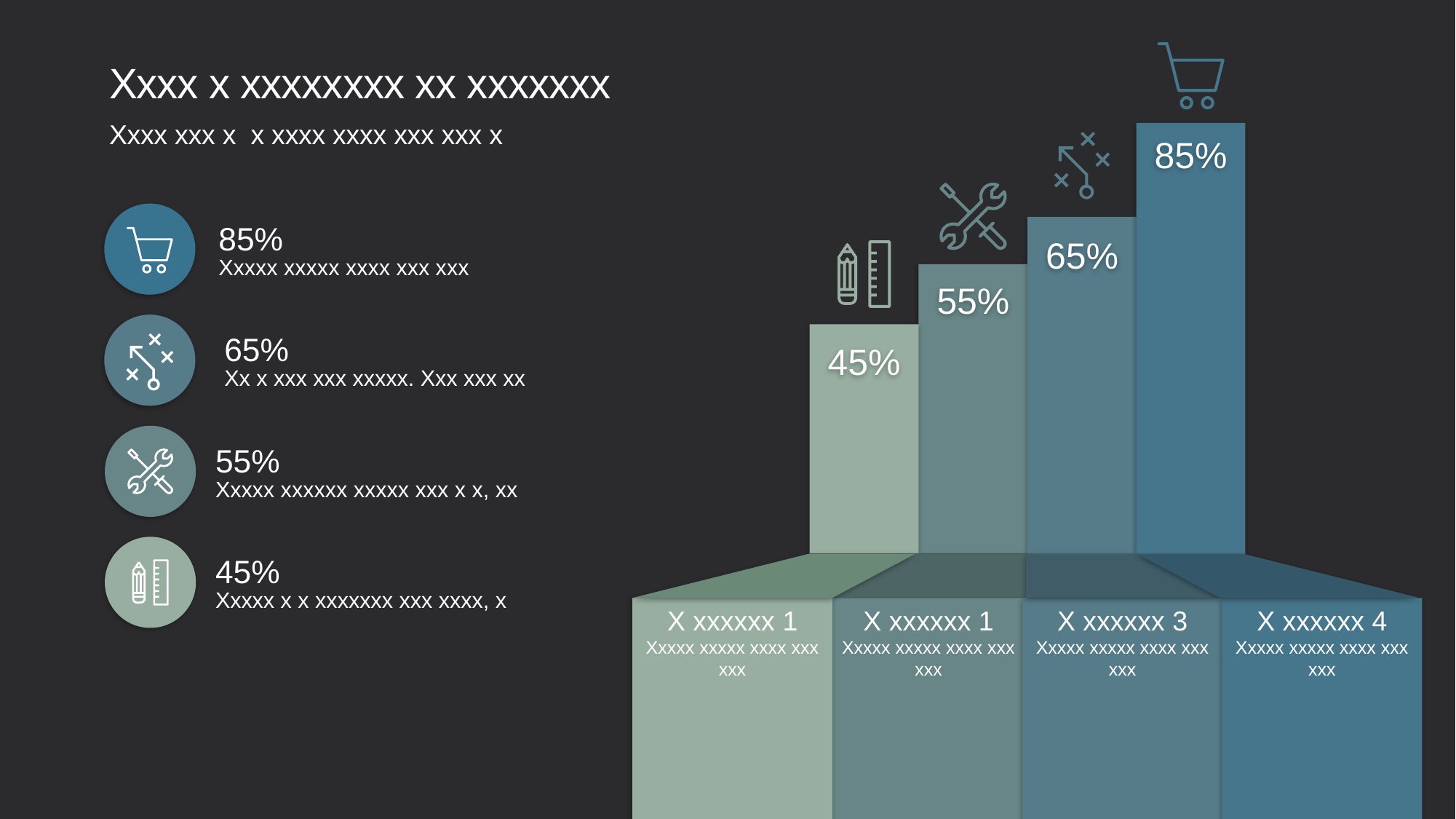

# Xxxx x xxxxxxxx xx xxxxxxx

Xxxx xxx x  x xxxx xxxx xxx xxx x

85%

85%
Xxxxx xxxxx xxxx xxx xxx

65%

55%

65%
Xx x xxx xxx xxxxx. Xxx xxx xx

45%

55%
Xxxxx xxxxxx xxxxx xxx x x, xx

45%
Xxxxx x x xxxxxxx xxx xxxx, x

X xxxxxx 1
Xxxxx xxxxx xxxx xxx xxx
X xxxxxx 1
Xxxxx xxxxx xxxx xxx xxx
X xxxxxx 3
Xxxxx xxxxx xxxx xxx xxx
X xxxxxx 4
Xxxxx xxxxx xxxx xxx xxx